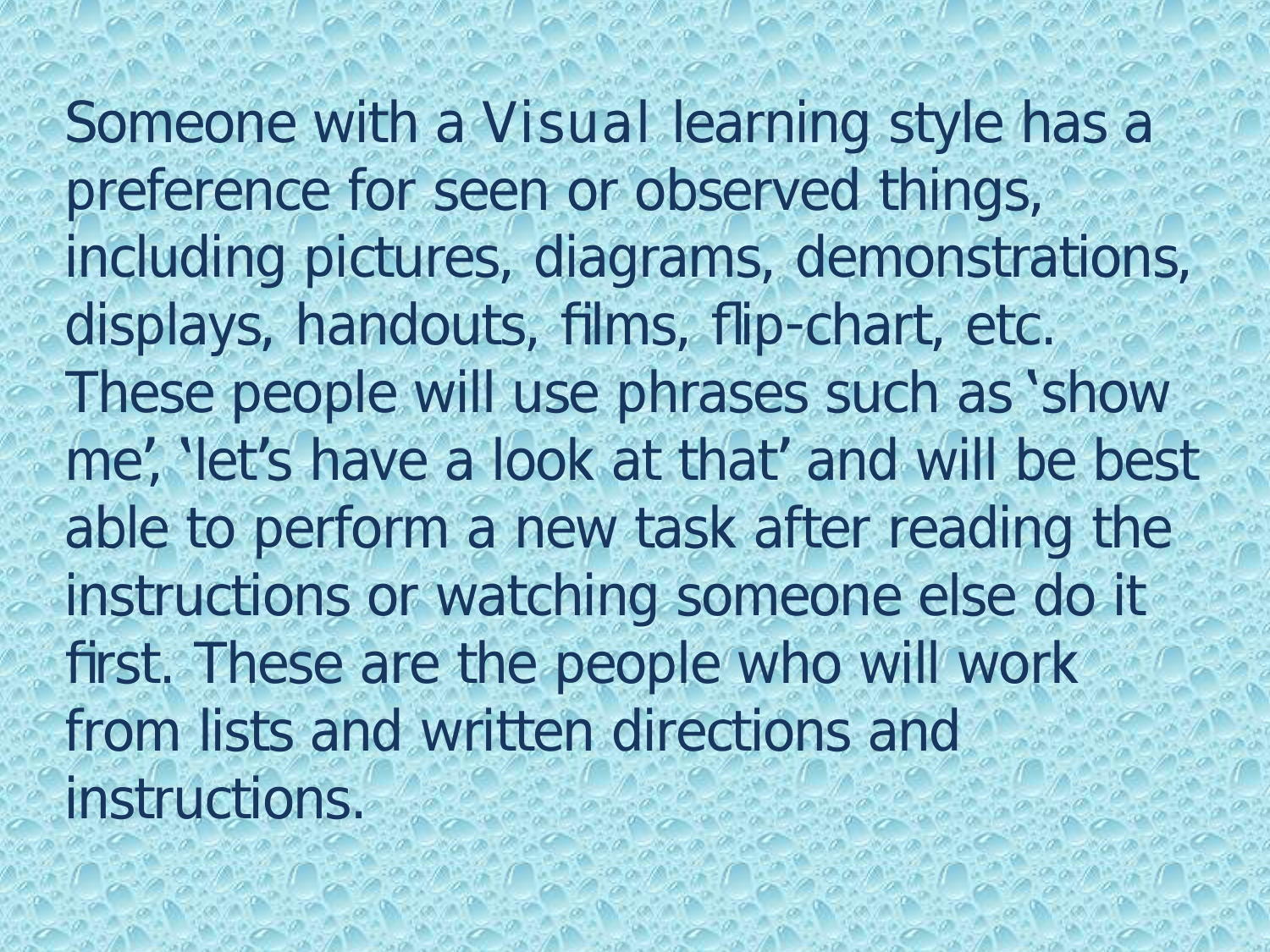

Someone with a Visual learning style has a preference for seen or observed things, including pictures, diagrams, demonstrations, displays, handouts, films, flip-chart, etc. These people will use phrases such as ‘show me’, ‘let’s have a look at that’ and will be best able to perform a new task after reading the instructions or watching someone else do it first. These are the people who will work from lists and written directions and instructions.